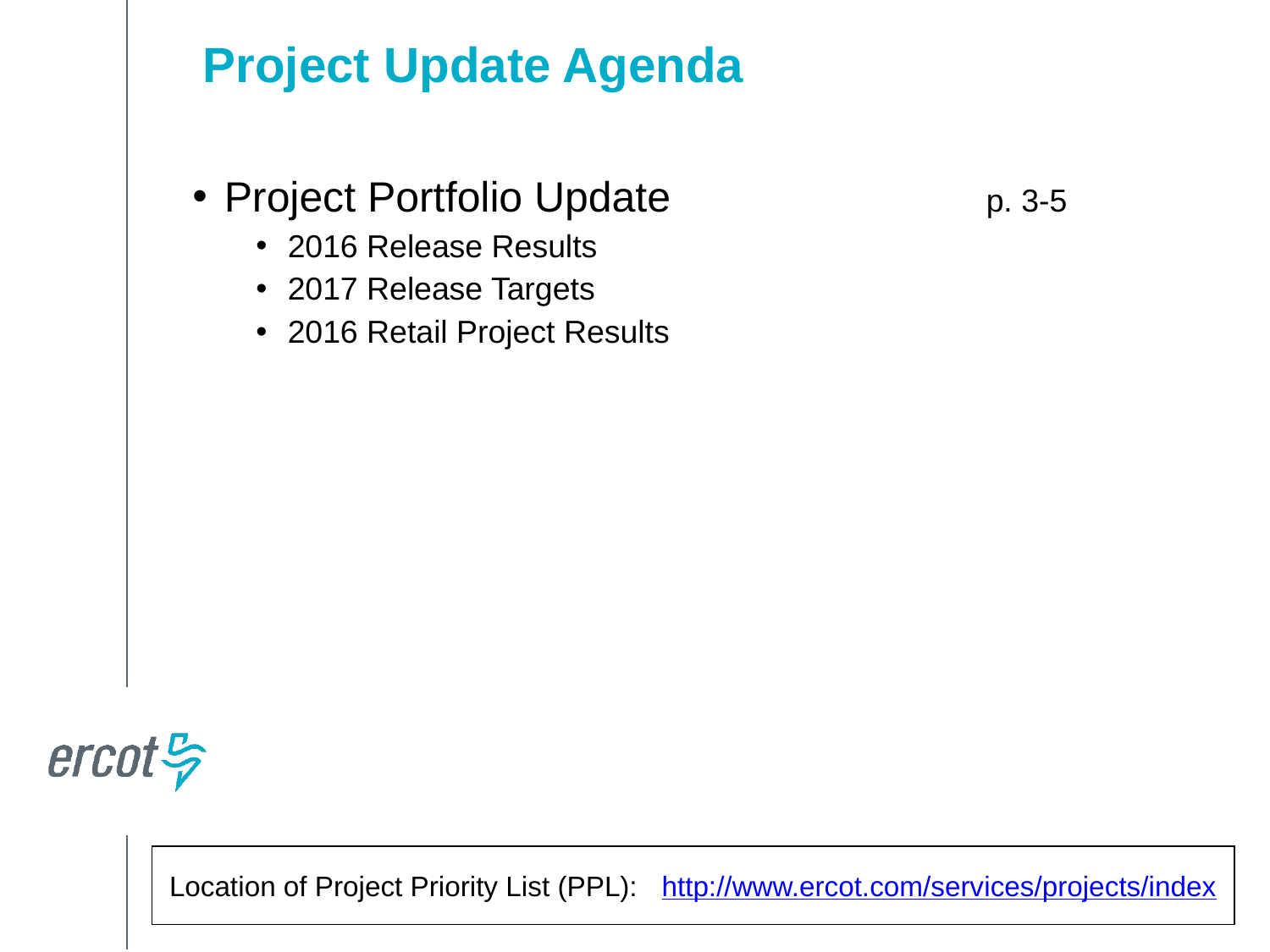

Project Update Agenda
Project Portfolio Update			p. 3-5
2016 Release Results
2017 Release Targets
2016 Retail Project Results

Location of Project Priority List (PPL):   http://www.ercot.com/services/projects/index